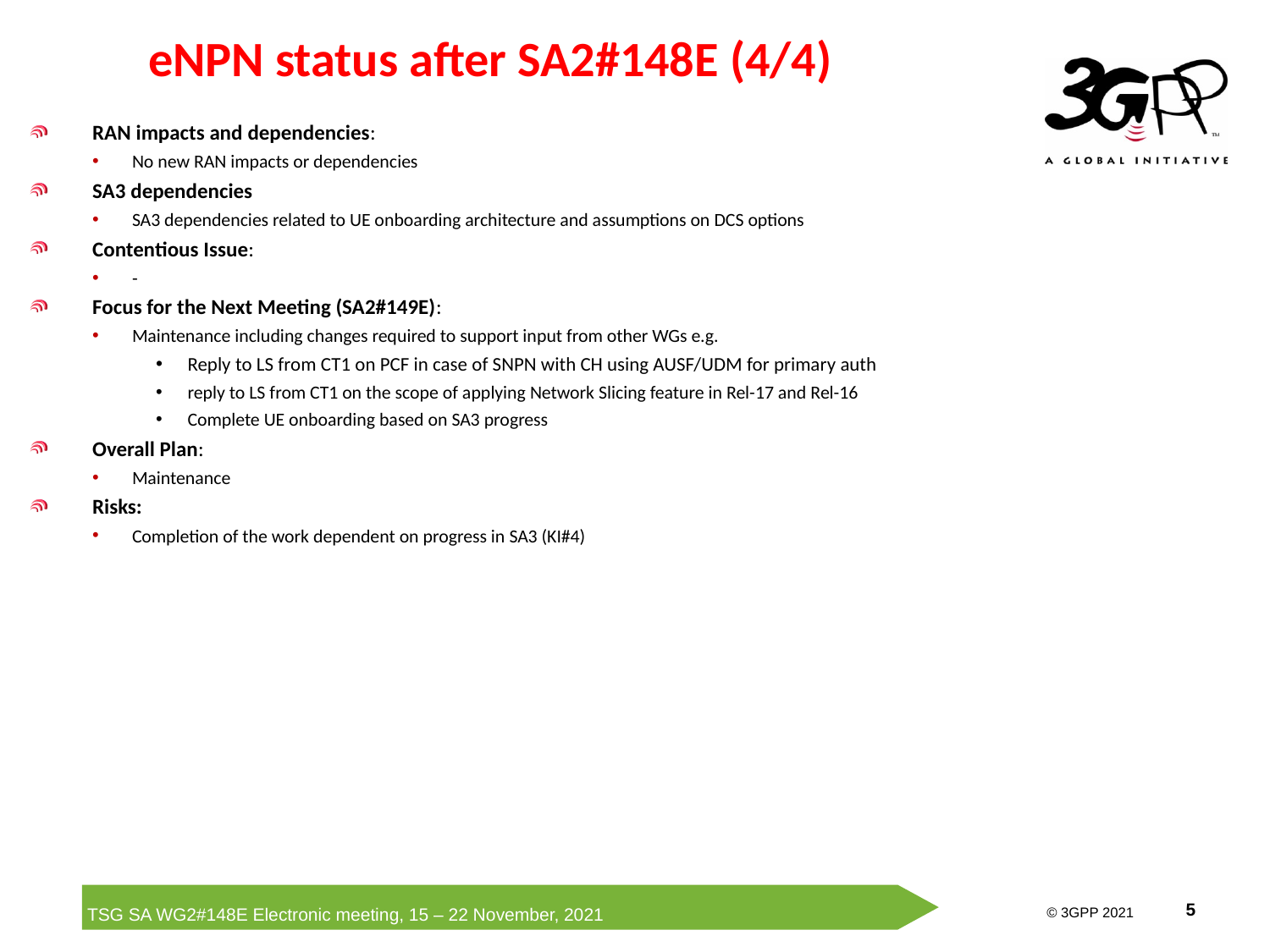

# eNPN status after SA2#148E (4/4)
RAN impacts and dependencies:
No new RAN impacts or dependencies
SA3 dependencies
SA3 dependencies related to UE onboarding architecture and assumptions on DCS options
Contentious Issue:
-
Focus for the Next Meeting (SA2#149E):
Maintenance including changes required to support input from other WGs e.g.
Reply to LS from CT1 on PCF in case of SNPN with CH using AUSF/UDM for primary auth
reply to LS from CT1 on the scope of applying Network Slicing feature in Rel-17 and Rel-16
Complete UE onboarding based on SA3 progress
Overall Plan:
Maintenance
Risks:
Completion of the work dependent on progress in SA3 (KI#4)